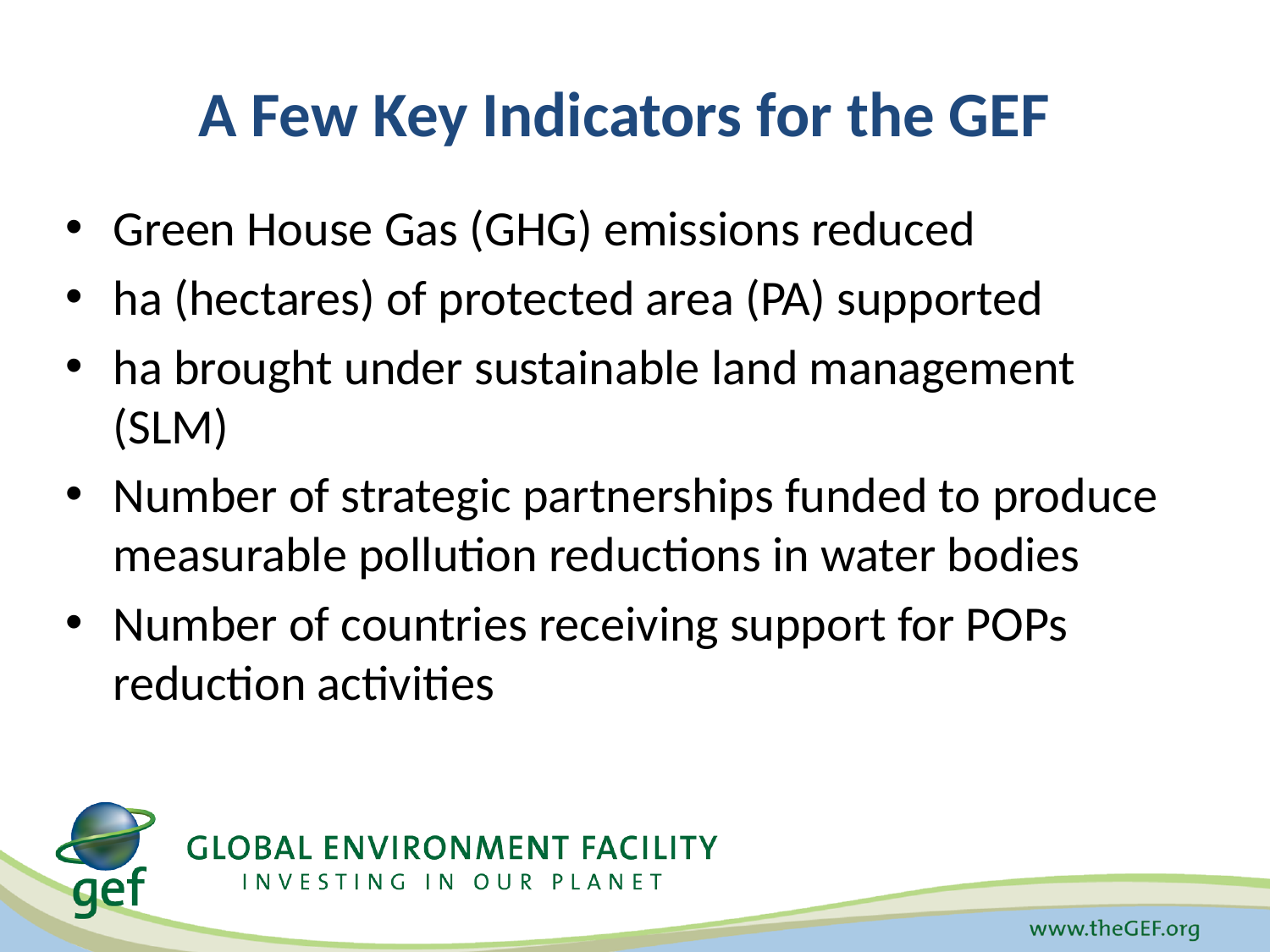

# A Few Key Indicators for the GEF
Green House Gas (GHG) emissions reduced
ha (hectares) of protected area (PA) supported
ha brought under sustainable land management (SLM)
Number of strategic partnerships funded to produce measurable pollution reductions in water bodies
Number of countries receiving support for POPs reduction activities